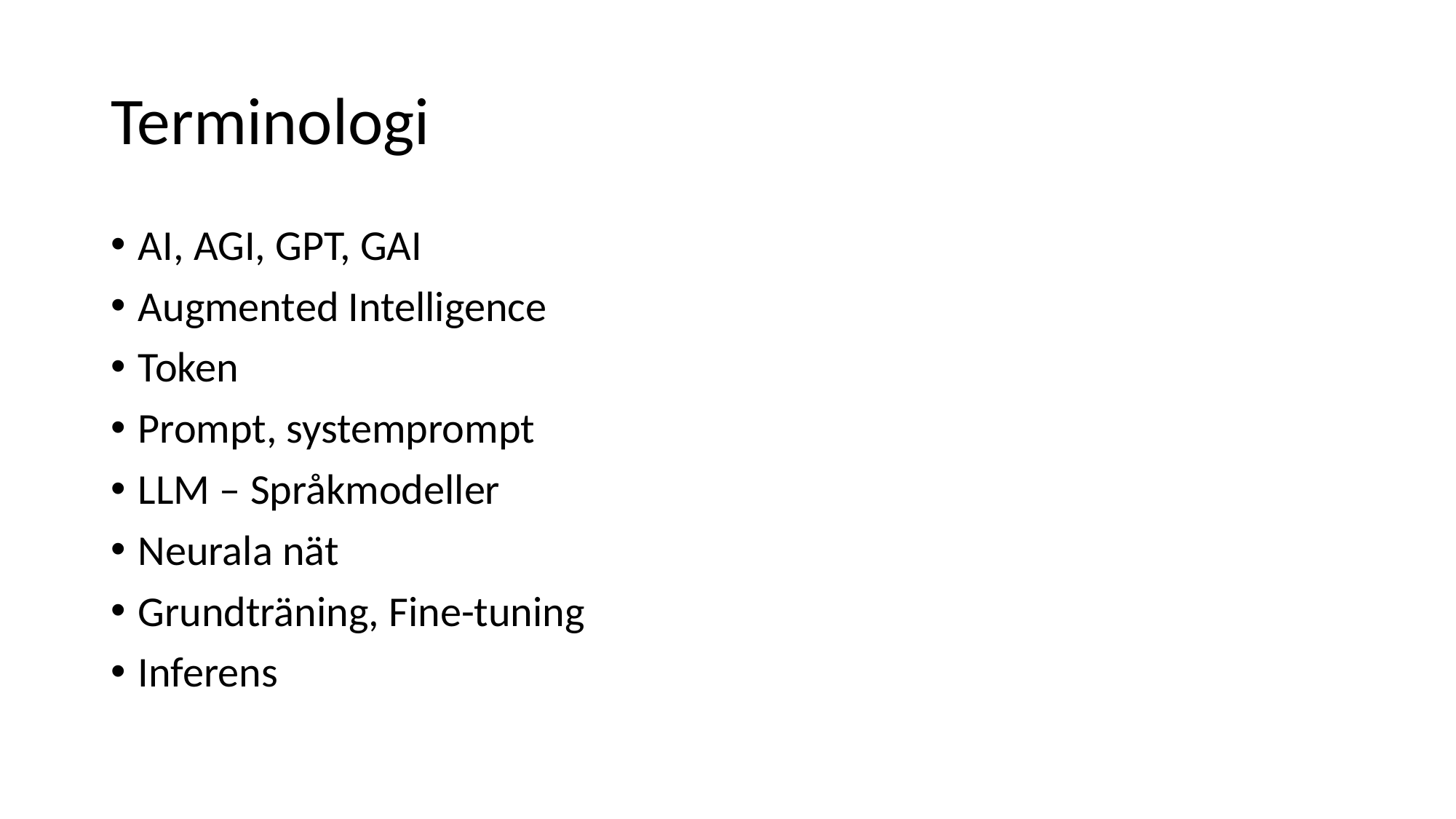

# Terminologi
AI, AGI, GPT, GAI
Augmented Intelligence
Token
Prompt, systemprompt
LLM – Språkmodeller
Neurala nät
Grundträning, Fine-tuning
Inferens